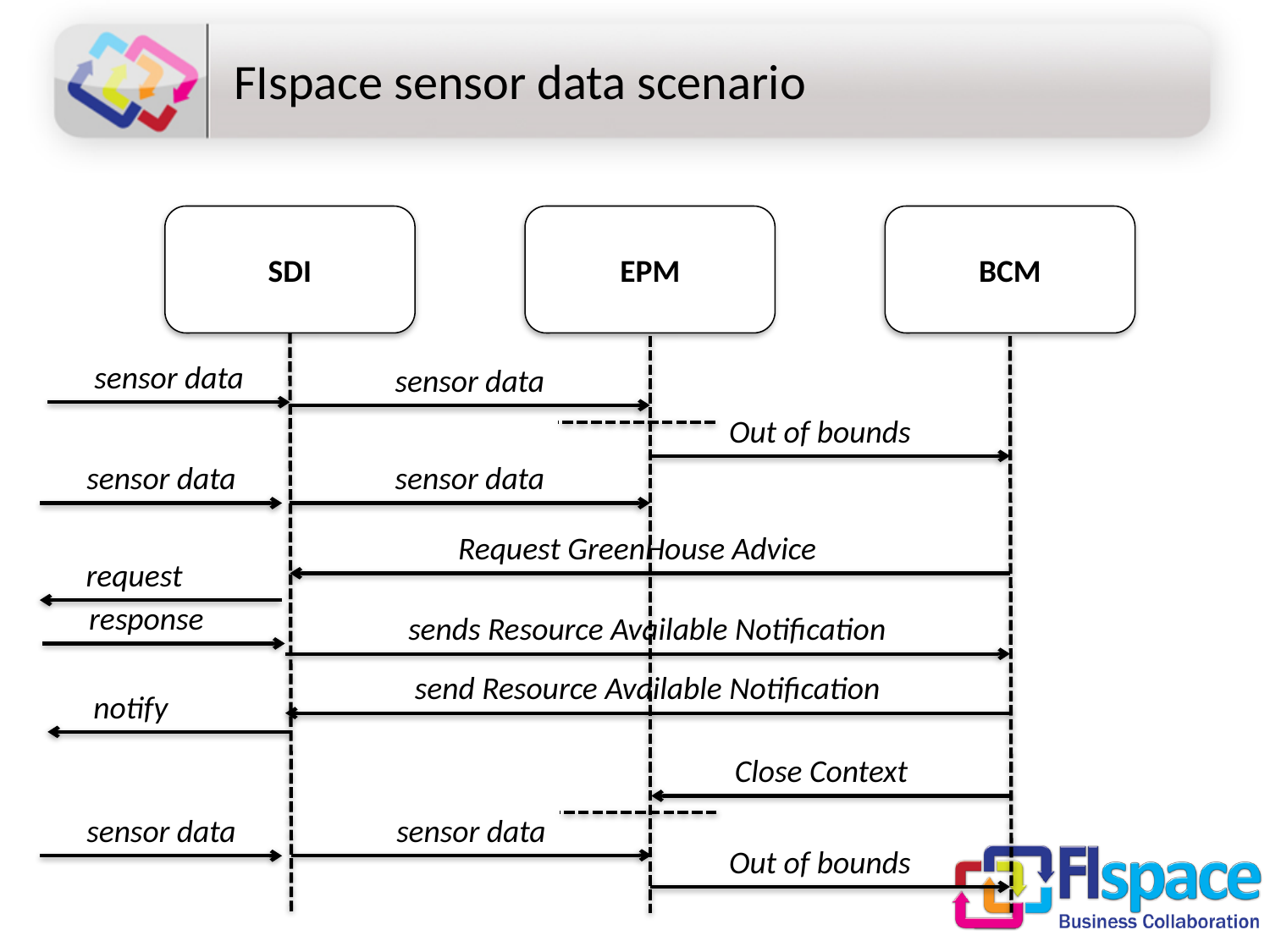

# FIspace sensor data scenario
SDI
EPM
BCM
sensor data
sensor data
Out of bounds
sensor data
sensor data
Request GreenHouse Advice
request
response
sends Resource Available Notification
send Resource Available Notification
notify
Close Context
sensor data
sensor data
Out of bounds